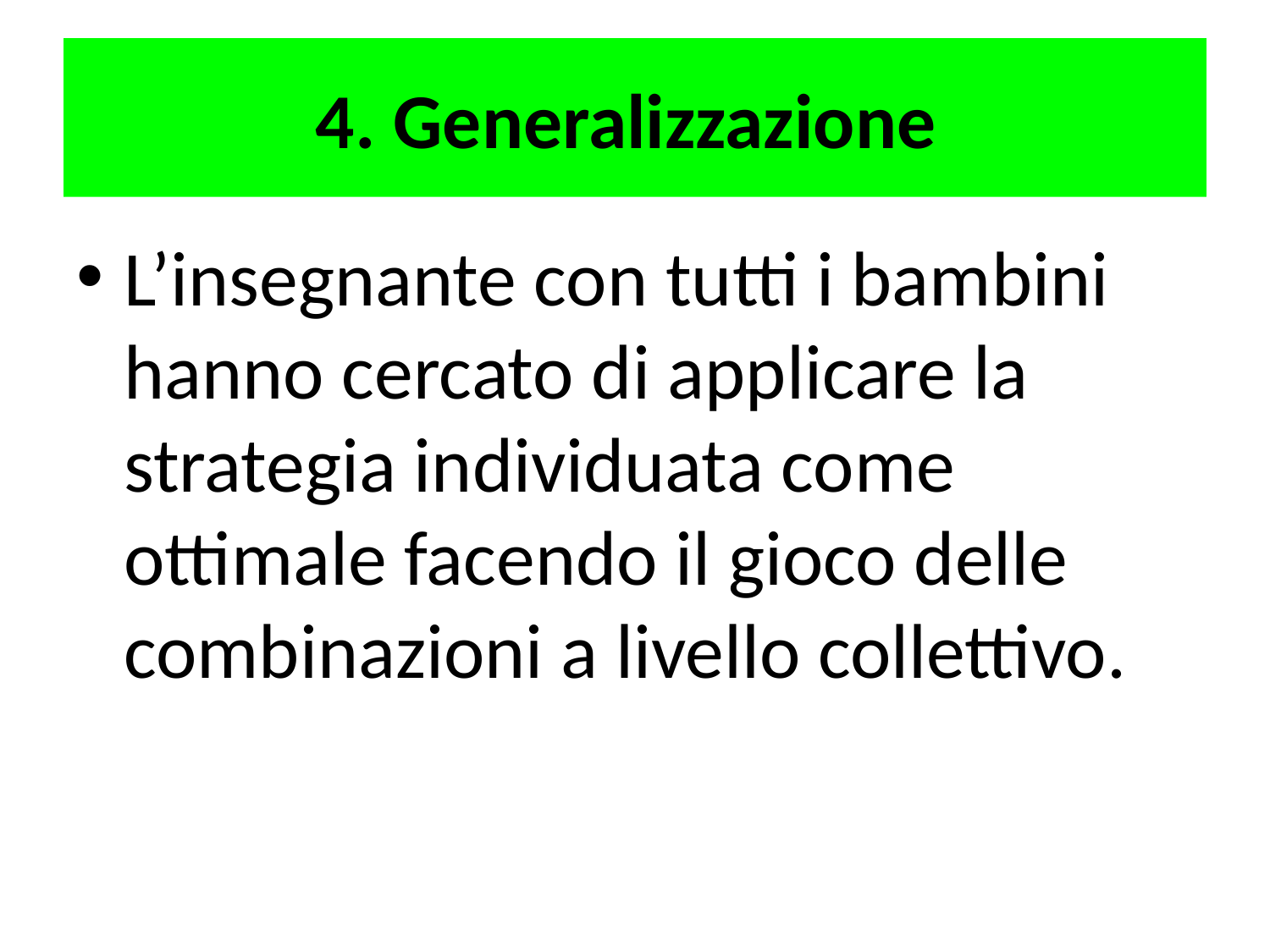

# 4. Generalizzazione
L’insegnante con tutti i bambini hanno cercato di applicare la strategia individuata come ottimale facendo il gioco delle combinazioni a livello collettivo.